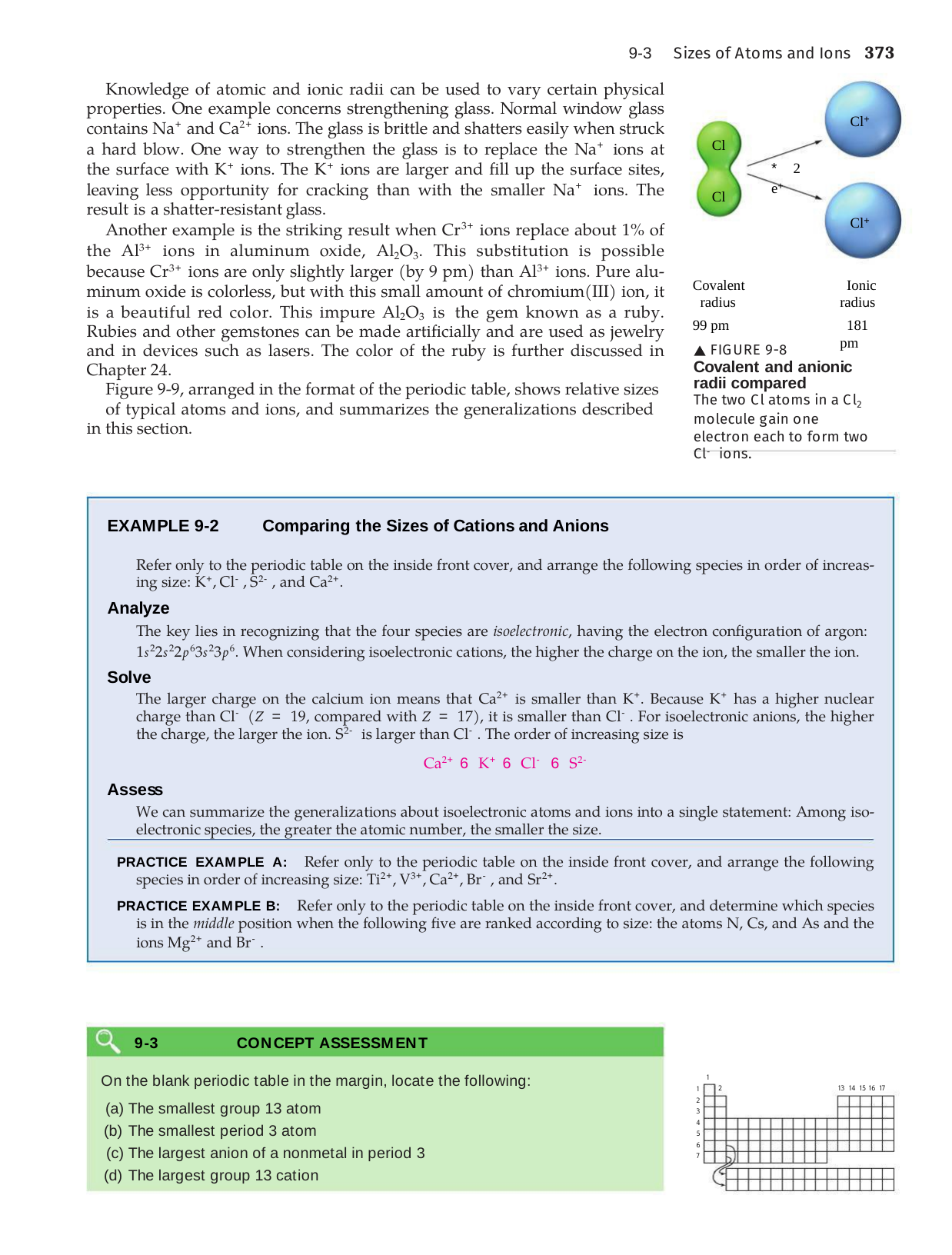

9-3	Sizes of Atoms and Ions	373
Knowledge of atomic and ionic radii can be used to vary certain physical properties. One example concerns strengthening glass. Normal window glass contains Na+ and Ca2+ ions. The glass is brittle and shatters easily when struck a hard blow. One way to strengthen the glass is to replace the Na+  ions at the surface with K+ ions. The K+ ions are larger and fill up the surface sites, leaving less opportunity for cracking than with the smaller Na+  ions. The result is a shatter-resistant glass.
Another example is the striking result when Cr3+ ions replace about 1% of the  Al3+   ions  in  aluminum  oxide,  Al2O3.  This  substitution  is  possible because Cr3+ ions are only slightly larger (by 9 pm) than Al3+ ions. Pure alu- minum oxide is colorless, but with this small amount of chromium(III) ion, it is a beautiful red color. This impure Al2O3  is  the gem known as a ruby. Rubies and other gemstones can be made artificially and are used as jewelry and in devices such as lasers. The color of the ruby is further discussed in Chapter 24.
Figure 9-9, arranged in the format of the periodic table, shows relative sizes
of typical atoms and ions, and summarizes the generalizations described in this section.
Cl+
Cl
* 2 e+
Cl
Cl+
Covalent radius
99 pm
Ionic radius
181 pm
 FIGURE 9-8
Covalent and anionic radii compared
The two Cl atoms in a Cl2 molecule gain one electron each to form two Cl- ions.

EXAMPLE 9-2	Comparing the Sizes of Cations and Anions

Refer only to the periodic table on the inside front cover, and arrange the following species in order of increas- ing size: K+, Cl-, S2-, and Ca2+.
Analyze
The key lies in recognizing that the four species are isoelectronic, having the electron configuration of argon: 1s22s22p63s23p6. When considering isoelectronic cations, the higher the charge on the ion, the smaller the ion.
Solve
The larger charge on the calcium ion means that Ca2+  is smaller than K+. Because K+  has a higher nuclear charge than Cl- (Z  =  19, compared with Z  =  17), it is smaller than Cl-. For isoelectronic anions, the higher the charge, the larger the ion. S2- is larger than Cl-. The order of increasing size is
Ca2+  6  K+  6  Cl-  6  S2-
Assess
We can summarize the generalizations about isoelectronic atoms and ions into a single statement: Among iso- electronic species, the greater the atomic number, the smaller the size.

PRACTICE  EXAMPLE  A:    Refer only to the periodic table on the inside front cover, and arrange the following species in order of increasing size: Ti2+, V3+, Ca2+, Br-, and Sr2+.
PRACTICE EXAMPLE B:    Refer only to the periodic table on the inside front cover, and determine which species is in the middle position when the following five are ranked according to size: the atoms N, Cs, and As and the ions Mg2+ and Br-.
9-3	CONCEPT ASSESSMENT

On the blank periodic table in the margin, locate the following:
The smallest group 13 atom
The smallest period 3 atom
The largest anion of a nonmetal in period 3
The largest group 13 cation
1
2
13  14  15 16  17
1
2
3
4
5
6
7